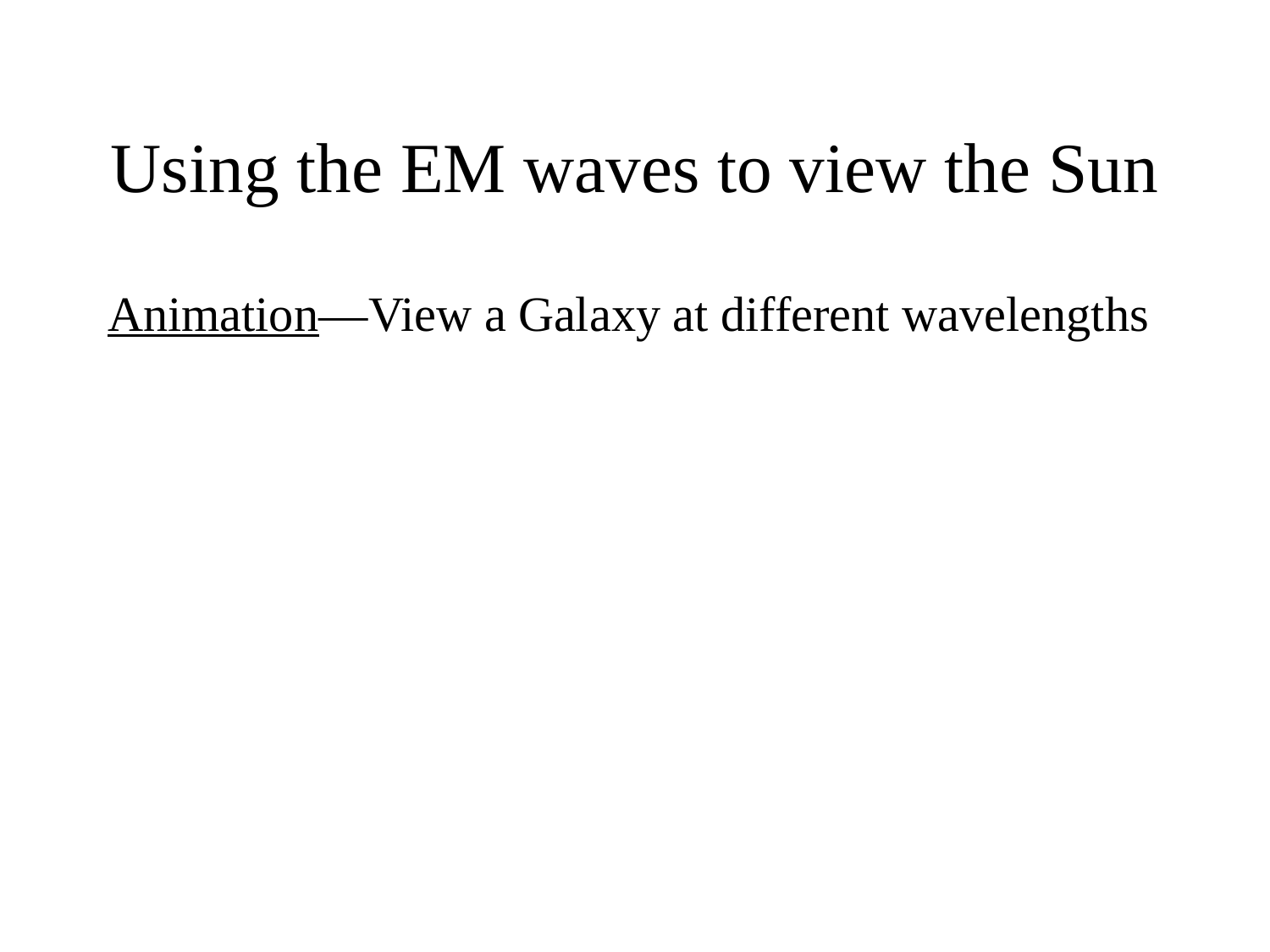

# Using the EM waves to view the Sun
Animation—View a Galaxy at different wavelengths